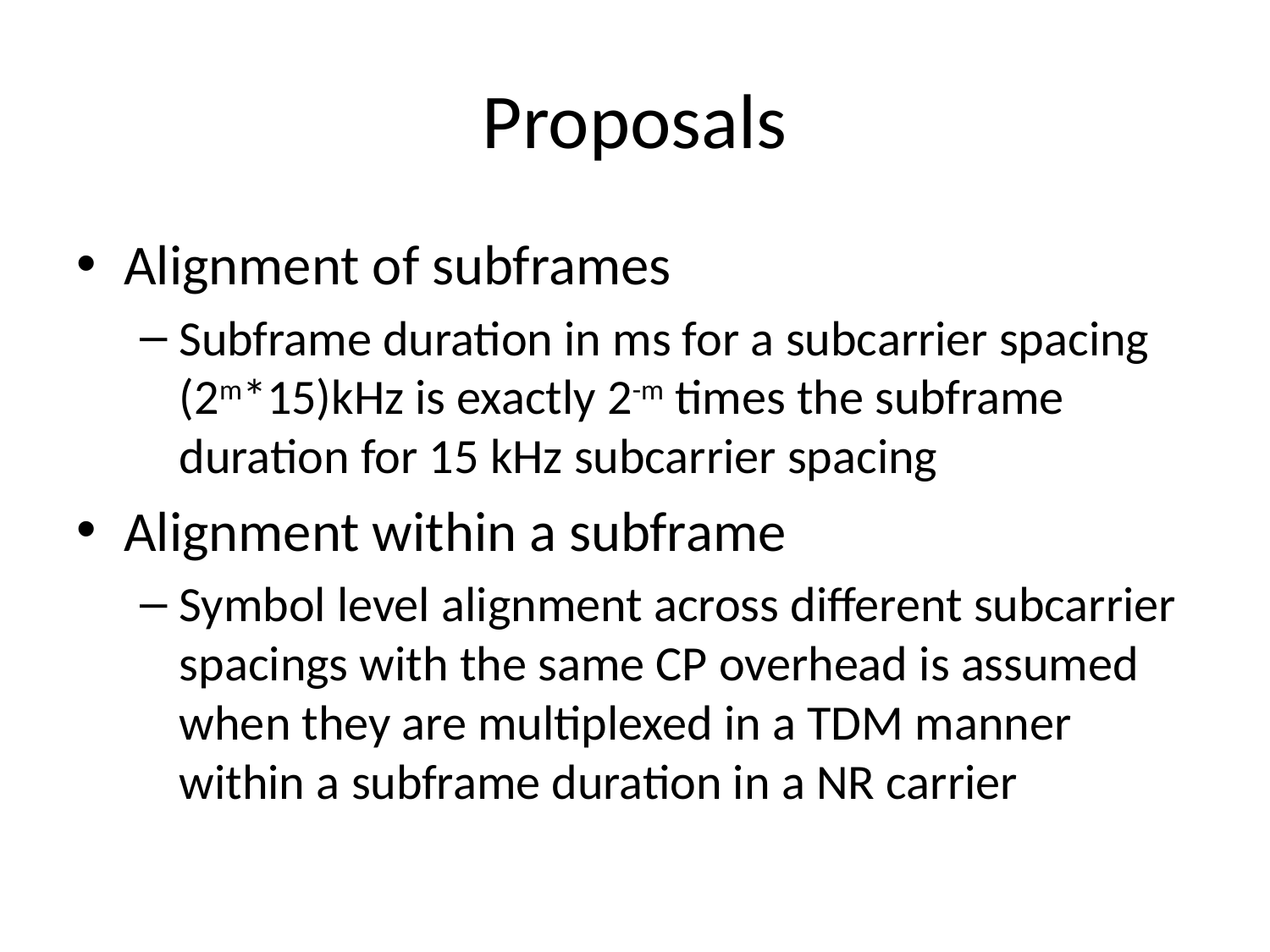

# Proposals
Alignment of subframes
Subframe duration in ms for a subcarrier spacing (2m*15)kHz is exactly 2-m times the subframe duration for 15 kHz subcarrier spacing
Alignment within a subframe
Symbol level alignment across different subcarrier spacings with the same CP overhead is assumed when they are multiplexed in a TDM manner within a subframe duration in a NR carrier